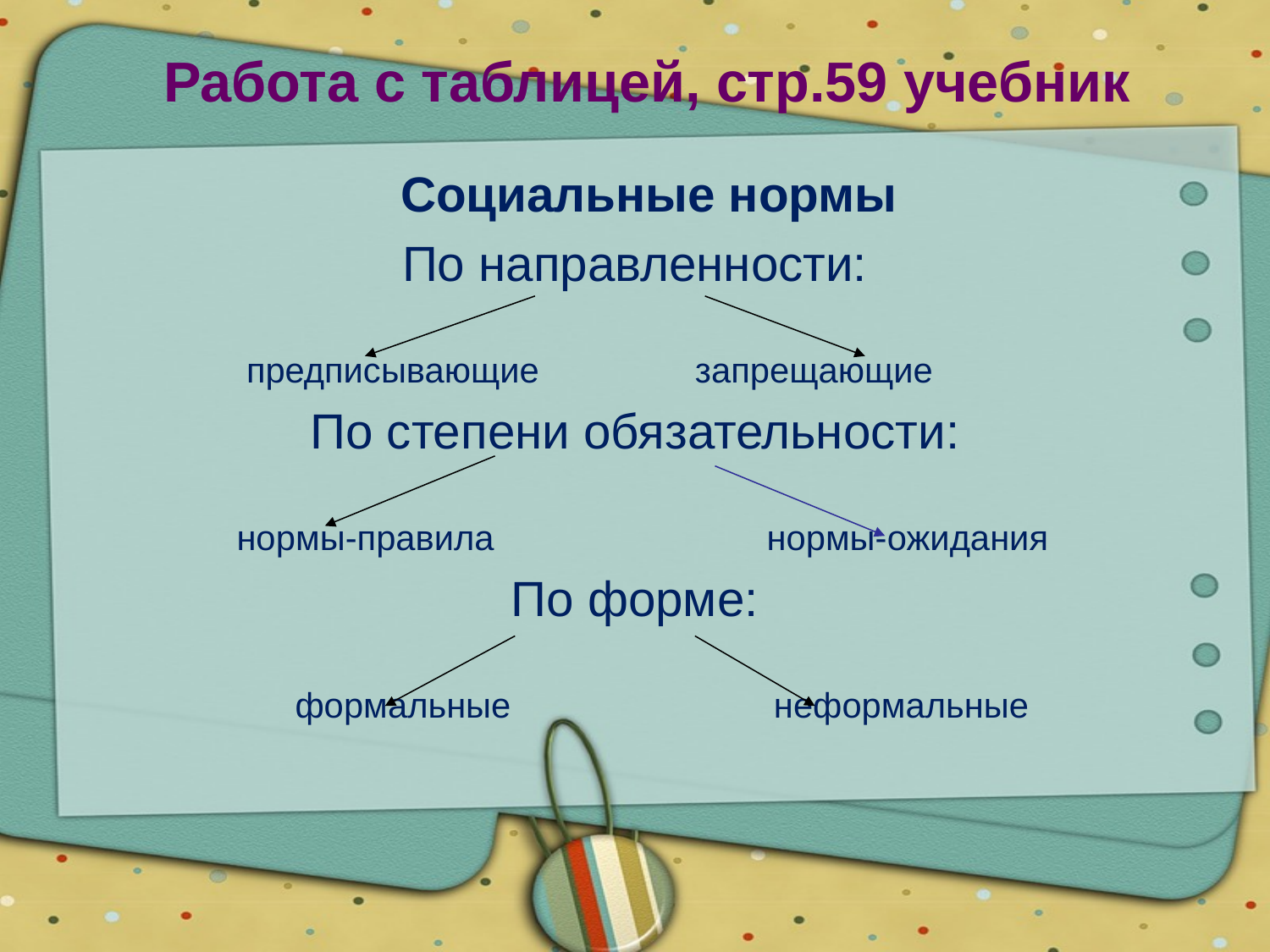

# Работа с таблицей, стр.59 учебник
  Социальные нормы
По направленности:

                        предписывающие                запрещающие
По степени обязательности:

                       нормы-правила                            нормы-ожидания
По форме:

                             формальные                           неформальные